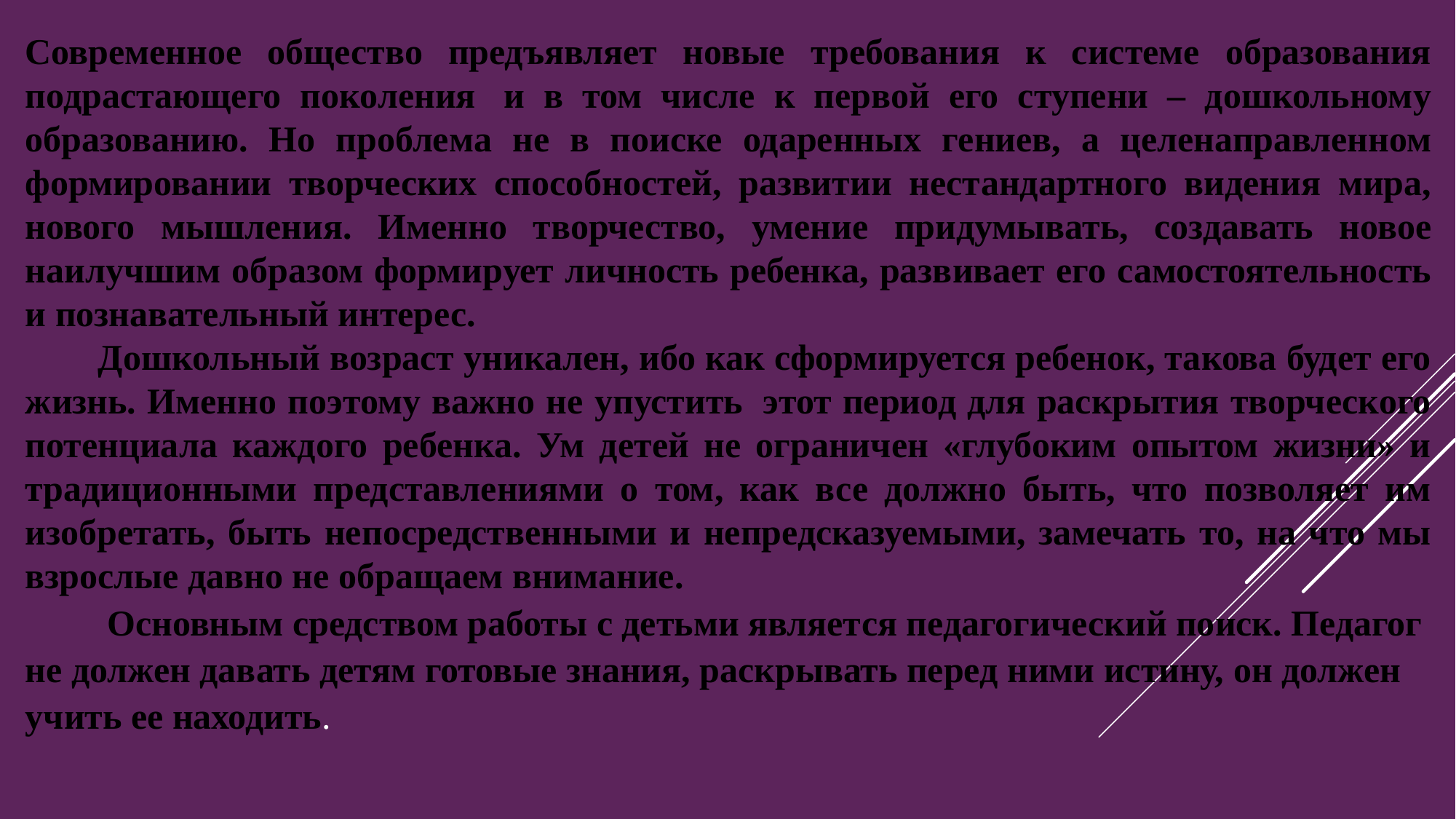

Современное общество предъявляет новые требования к системе образования подрастающего поколения  и в том числе к первой его ступени – дошкольному образованию. Но проблема не в поиске одаренных гениев, а целенаправленном формировании творческих способностей, развитии нестандартного видения мира, нового мышления. Именно творчество, умение придумывать, создавать новое наилучшим образом формирует личность ребенка, развивает его самостоятельность и познавательный интерес.
        Дошкольный возраст уникален, ибо как сформируется ребенок, такова будет его жизнь. Именно поэтому важно не упустить  этот период для раскрытия творческого потенциала каждого ребенка. Ум детей не ограничен «глубоким опытом жизни» и традиционными представлениями о том, как все должно быть, что позволяет им изобретать, быть непосредственными и непредсказуемыми, замечать то, на что мы взрослые давно не обращаем внимание.
         Основным средством работы с детьми является педагогический поиск. Педагог не должен давать детям готовые знания, раскрывать перед ними истину, он должен учить ее находить.